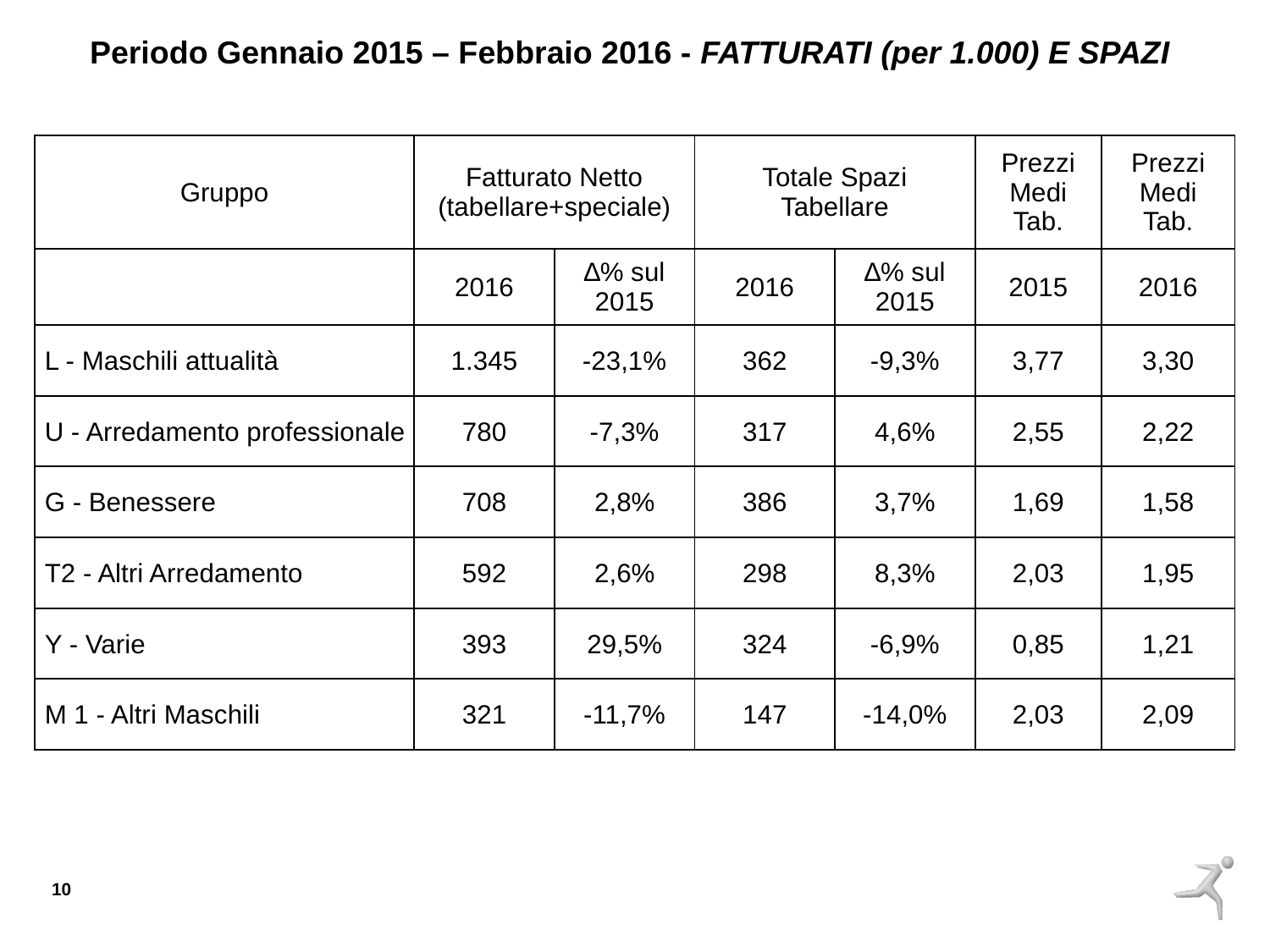

Periodo Gennaio 2015 – Febbraio 2016 - FATTURATI (per 1.000) E SPAZI

| Gruppo | Fatturato Netto (tabellare+speciale) |  | Totale Spazi Tabellare |  | Prezzi Medi Tab. | Prezzi Medi Tab. |
| --- | --- | --- | --- | --- | --- | --- |
|  | 2016 | ∆% sul 2015 | 2016 | ∆% sul 2015 | 2015 | 2016 |
| L - Maschili attualità | 1.345 | -23,1% | 362 | -9,3% | 3,77 | 3,30 |
| U - Arredamento professionale | 780 | -7,3% | 317 | 4,6% | 2,55 | 2,22 |
| G - Benessere | 708 | 2,8% | 386 | 3,7% | 1,69 | 1,58 |
| T2 - Altri Arredamento | 592 | 2,6% | 298 | 8,3% | 2,03 | 1,95 |
| Y - Varie | 393 | 29,5% | 324 | -6,9% | 0,85 | 1,21 |
| M 1 - Altri Maschili | 321 | -11,7% | 147 | -14,0% | 2,03 | 2,09 |